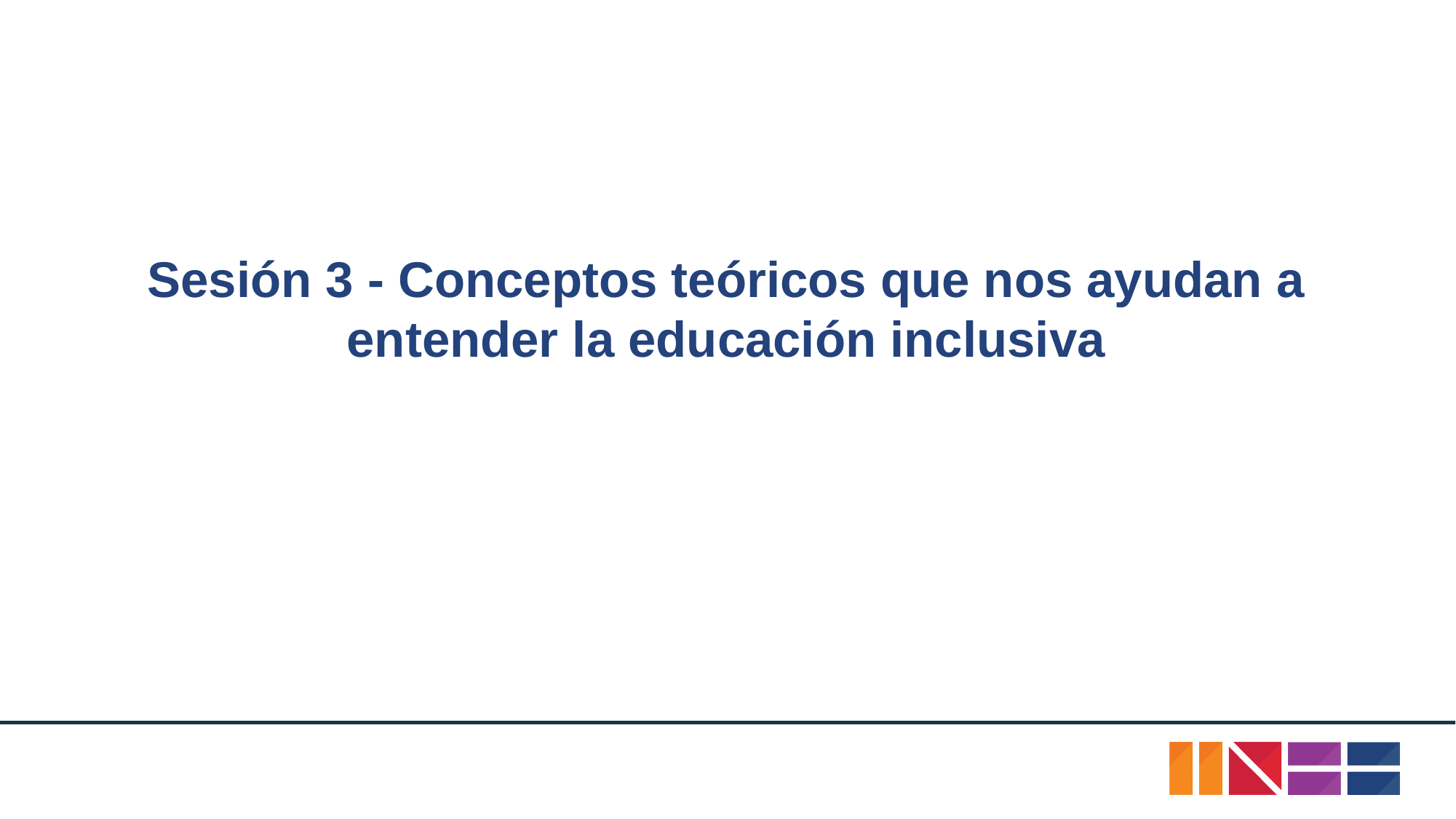

# Sesión 3 - Conceptos teóricos que nos ayudan a entender la educación inclusiva